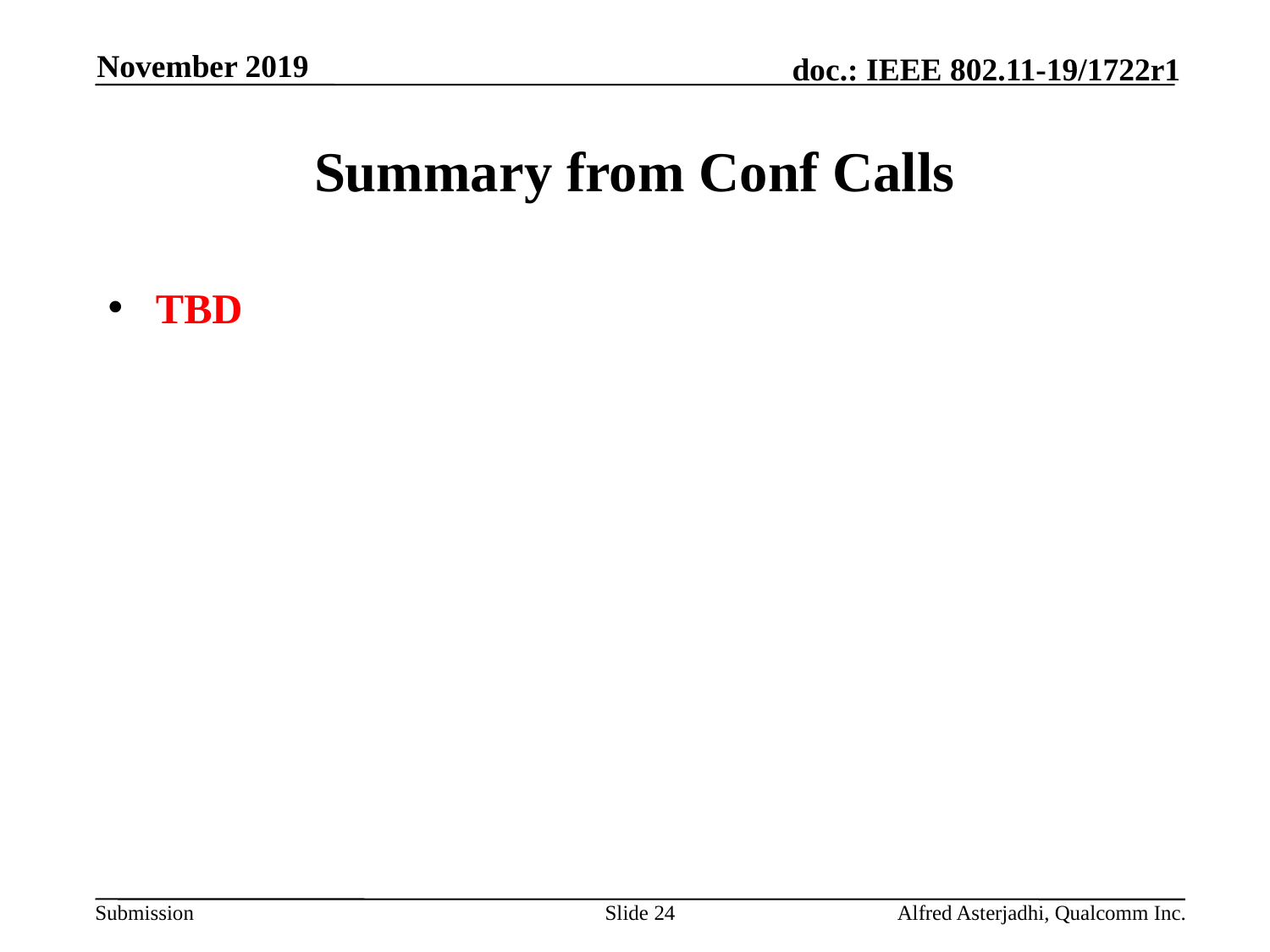

November 2019
# Summary from Conf Calls
TBD
Slide 24
Alfred Asterjadhi, Qualcomm Inc.